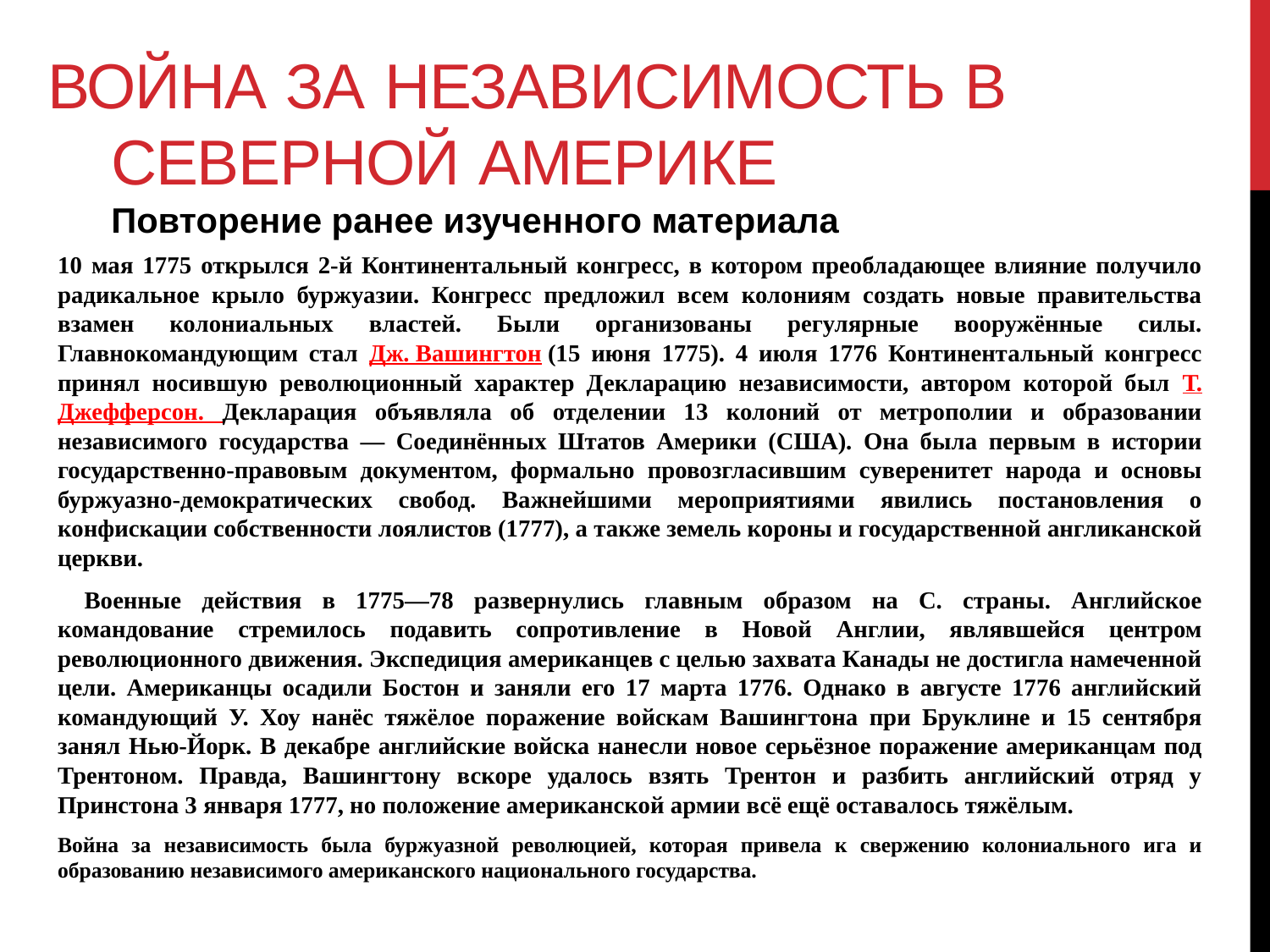

# Война за независимость в северной америке Повторение ранее изученного материала
10 мая 1775 открылся 2-й Континентальный конгресс, в котором преобладающее влияние получило радикальное крыло буржуазии. Конгресс предложил всем колониям создать новые правительства взамен колониальных властей. Были организованы регулярные вооружённые силы. Главнокомандующим стал Дж. Вашингтон (15 июня 1775). 4 июля 1776 Континентальный конгресс принял носившую революционный характер Декларацию независимости, автором которой был Т. Джефферсон. Декларация объявляла об отделении 13 колоний от метрополии и образовании независимого государства — Соединённых Штатов Америки (США). Она была первым в истории государственно-правовым документом, формально провозгласившим суверенитет народа и основы буржуазно-демократических свобод. Важнейшими мероприятиями явились постановления о конфискации собственности лоялистов (1777), а также земель короны и государственной англиканской церкви.
  Военные действия в 1775—78 развернулись главным образом на С. страны. Английское командование стремилось подавить сопротивление в Новой Англии, являвшейся центром революционного движения. Экспедиция американцев с целью захвата Канады не достигла намеченной цели. Американцы осадили Бостон и заняли его 17 марта 1776. Однако в августе 1776 английский командующий У. Хоу нанёс тяжёлое поражение войскам Вашингтона при Бруклине и 15 сентября занял Нью-Йорк. В декабре английские войска нанесли новое серьёзное поражение американцам под Трентоном. Правда, Вашингтону вскоре удалось взять Трентон и разбить английский отряд у Принстона 3 января 1777, но положение американской армии всё ещё оставалось тяжёлым.
Война за независимость была буржуазной революцией, которая привела к свержению колониального ига и образованию независимого американского национального государства.